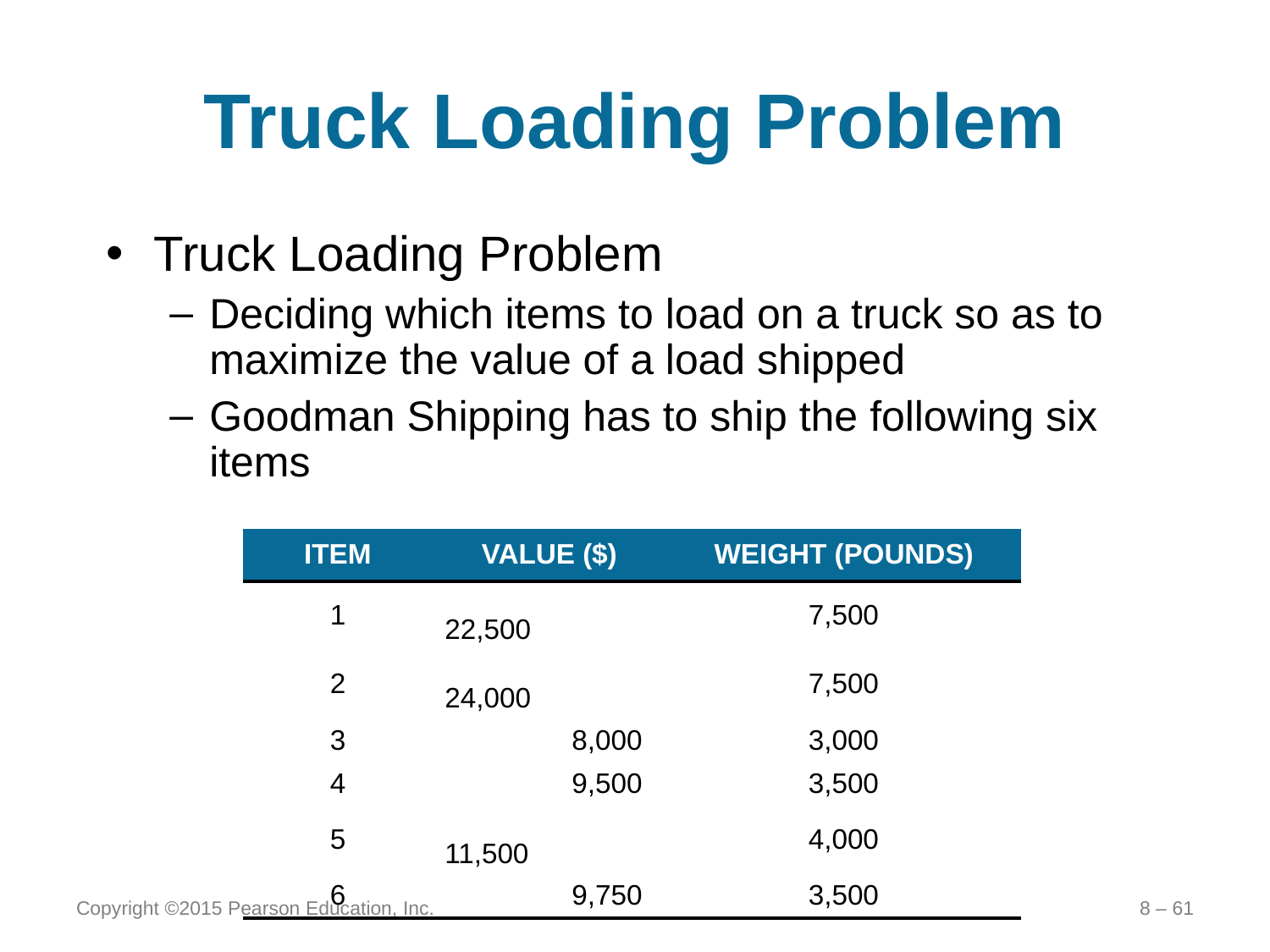

# Truck Loading Problem
Truck Loading Problem
Deciding which items to load on a truck so as to maximize the value of a load shipped
Goodman Shipping has to ship the following six items
| ITEM | VALUE ($) | WEIGHT (POUNDS) |
| --- | --- | --- |
| 1 | 22,500 | 7,500 |
| 2 | 24,000 | 7,500 |
| 3 | 8,000 | 3,000 |
| 4 | 9,500 | 3,500 |
| 5 | 11,500 | 4,000 |
| 6 | 9,750 | 3,500 |
Copyright ©2015 Pearson Education, Inc.
8 – 61